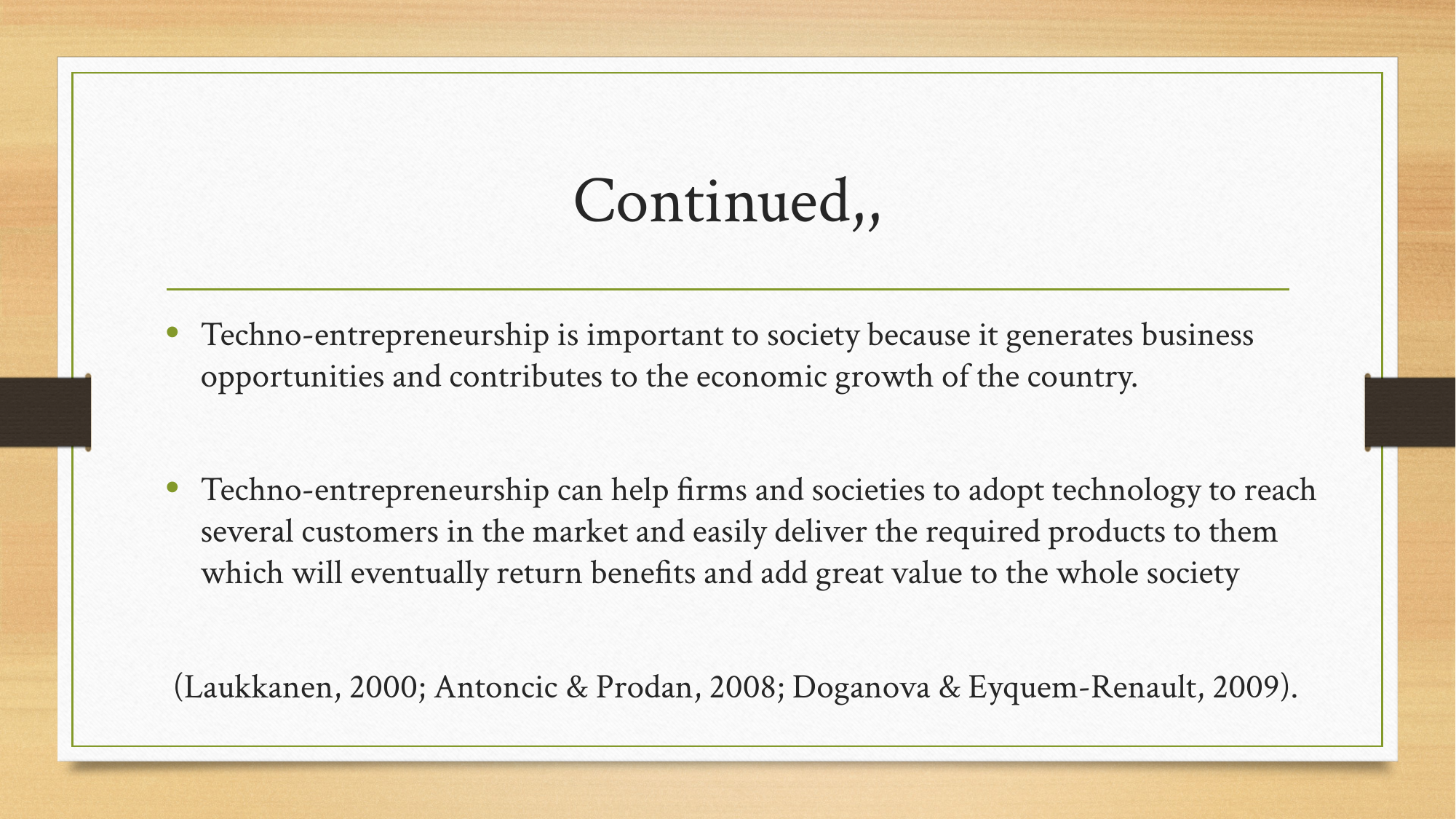

# Continued,,
Techno-entrepreneurship is important to society because it generates business opportunities and contributes to the economic growth of the country.

Techno-entrepreneurship can help firms and societies to adopt technology to reach several customers in the market and easily deliver the required products to them which will eventually return benefits and add great value to the whole society

 (Laukkanen, 2000; Antoncic & Prodan, 2008; Doganova & Eyquem-Renault, 2009).